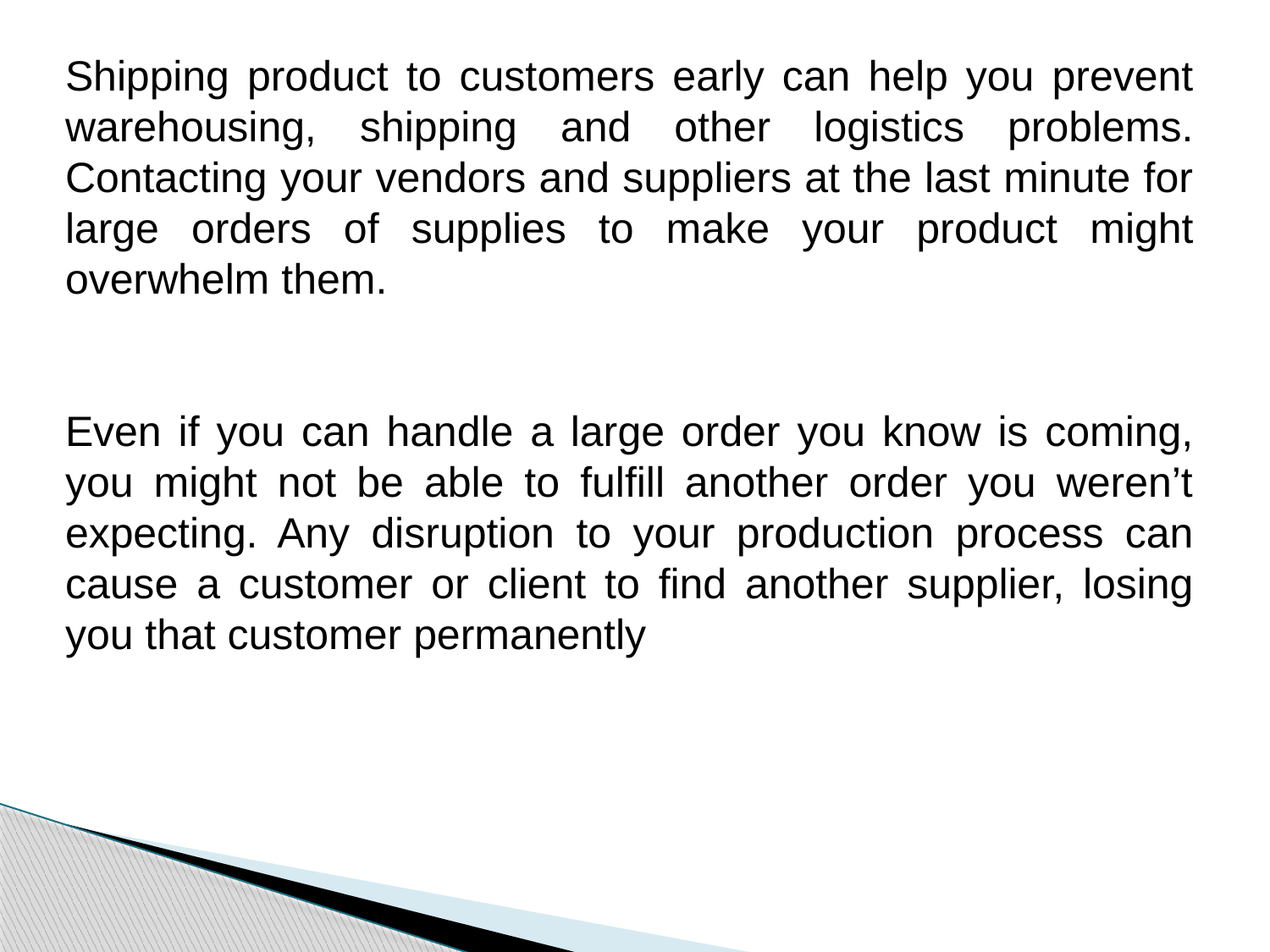

Shipping product to customers early can help you prevent warehousing, shipping and other logistics problems. Contacting your vendors and suppliers at the last minute for large orders of supplies to make your product might overwhelm them.

Even if you can handle a large order you know is coming, you might not be able to fulfill another order you weren’t expecting. Any disruption to your production process can cause a customer or client to find another supplier, losing you that customer permanently